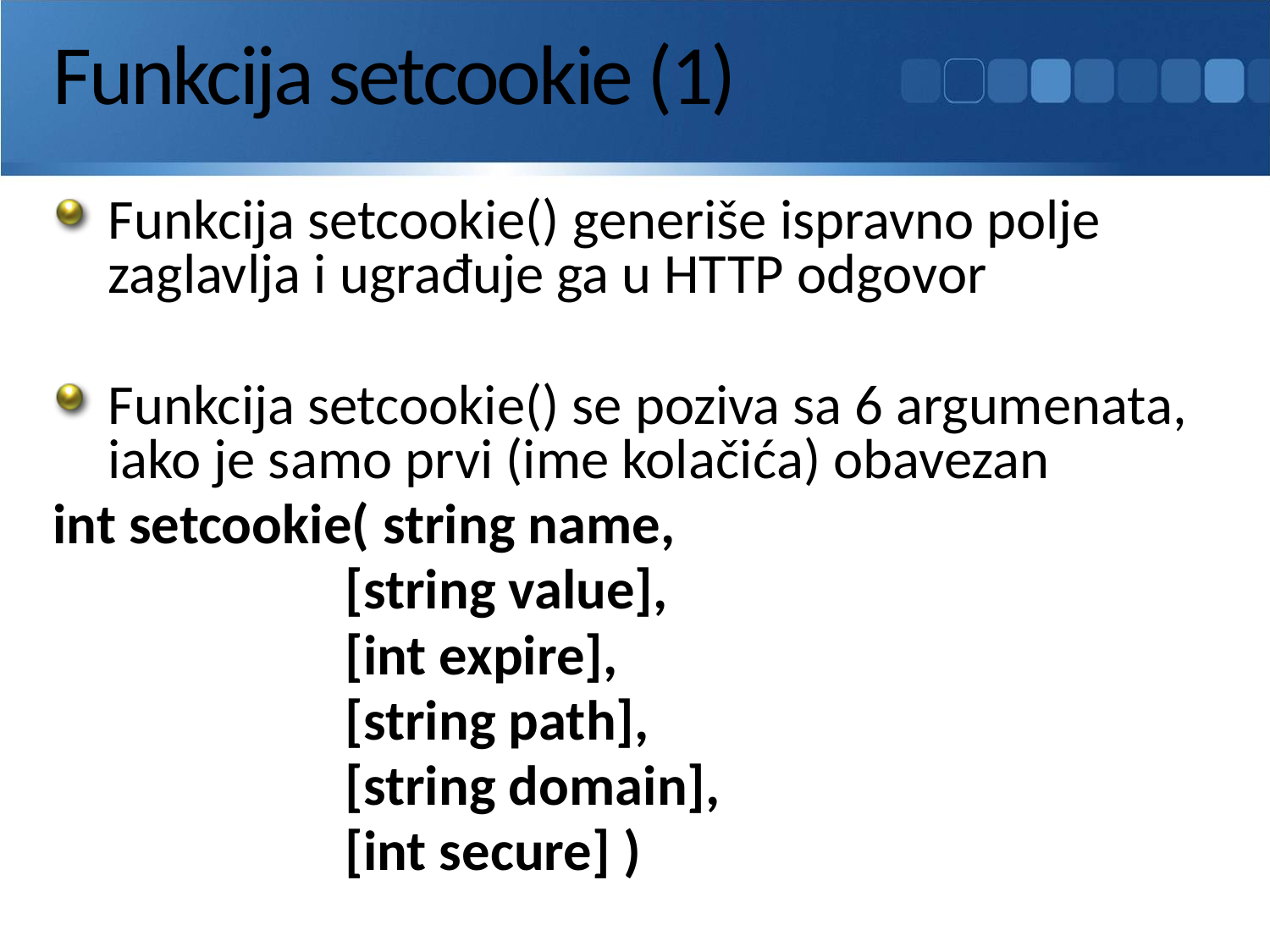

# Funkcija setcookie (1)
Funkcija setcookie() generiše ispravno polje zaglavlja i ugrađuje ga u HTTP odgovor

Funkcija setcookie() se poziva sa 6 argumenata, iako je samo prvi (ime kolačića) obavezan
int setcookie( string name,
                       [string value],
                       [int expire],
                       [string path],
                       [string domain],
                       [int secure] )